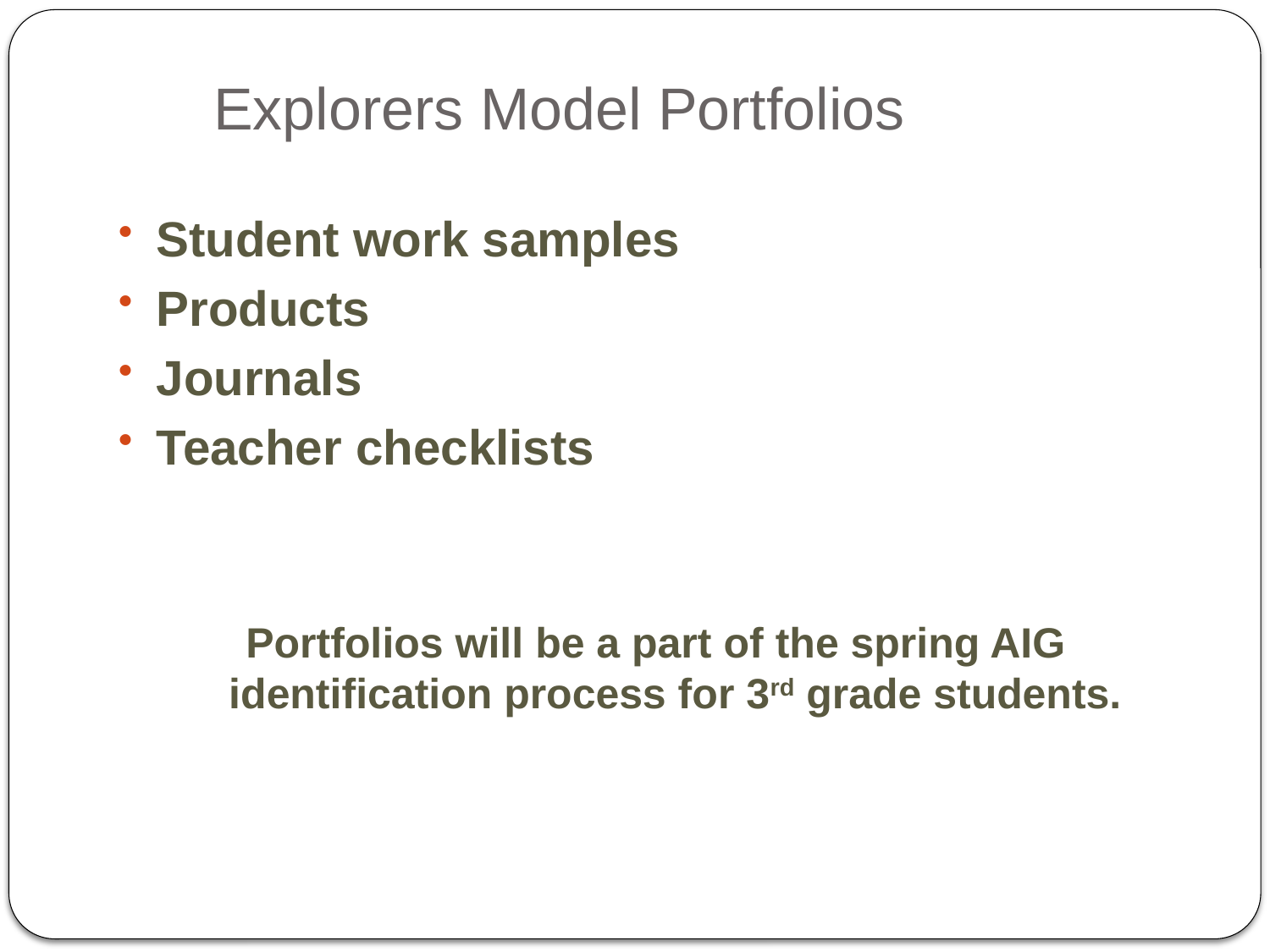

# Explorers Model Portfolios
Student work samples
Products
Journals
Teacher checklists

Portfolios will be a part of the spring AIG identification process for 3rd grade students.